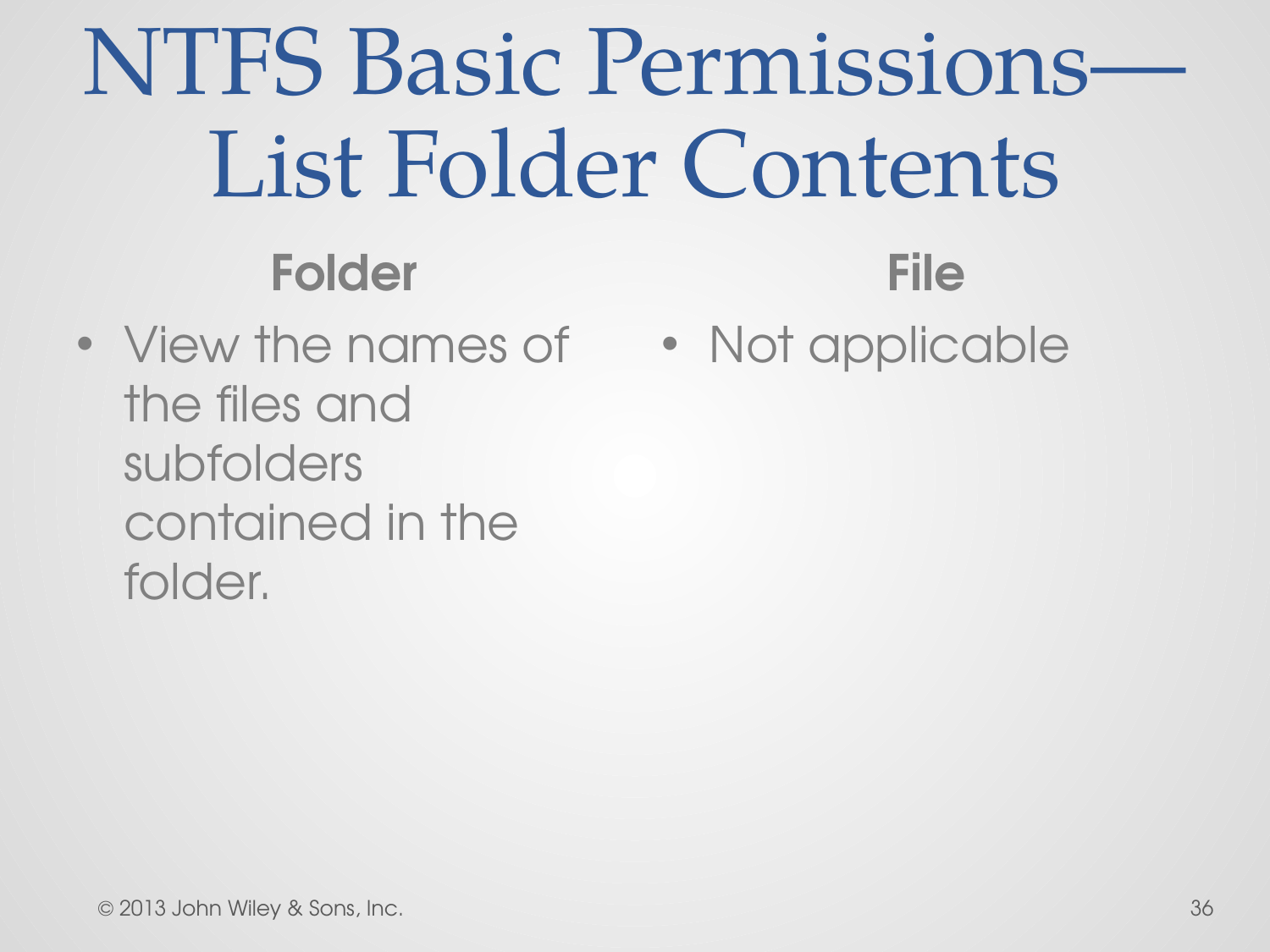

# NTFS Basic Permissions—List Folder Contents
Folder
File
View the names of the files and subfolders contained in the folder.
Not applicable
© 2013 John Wiley & Sons, Inc.
36